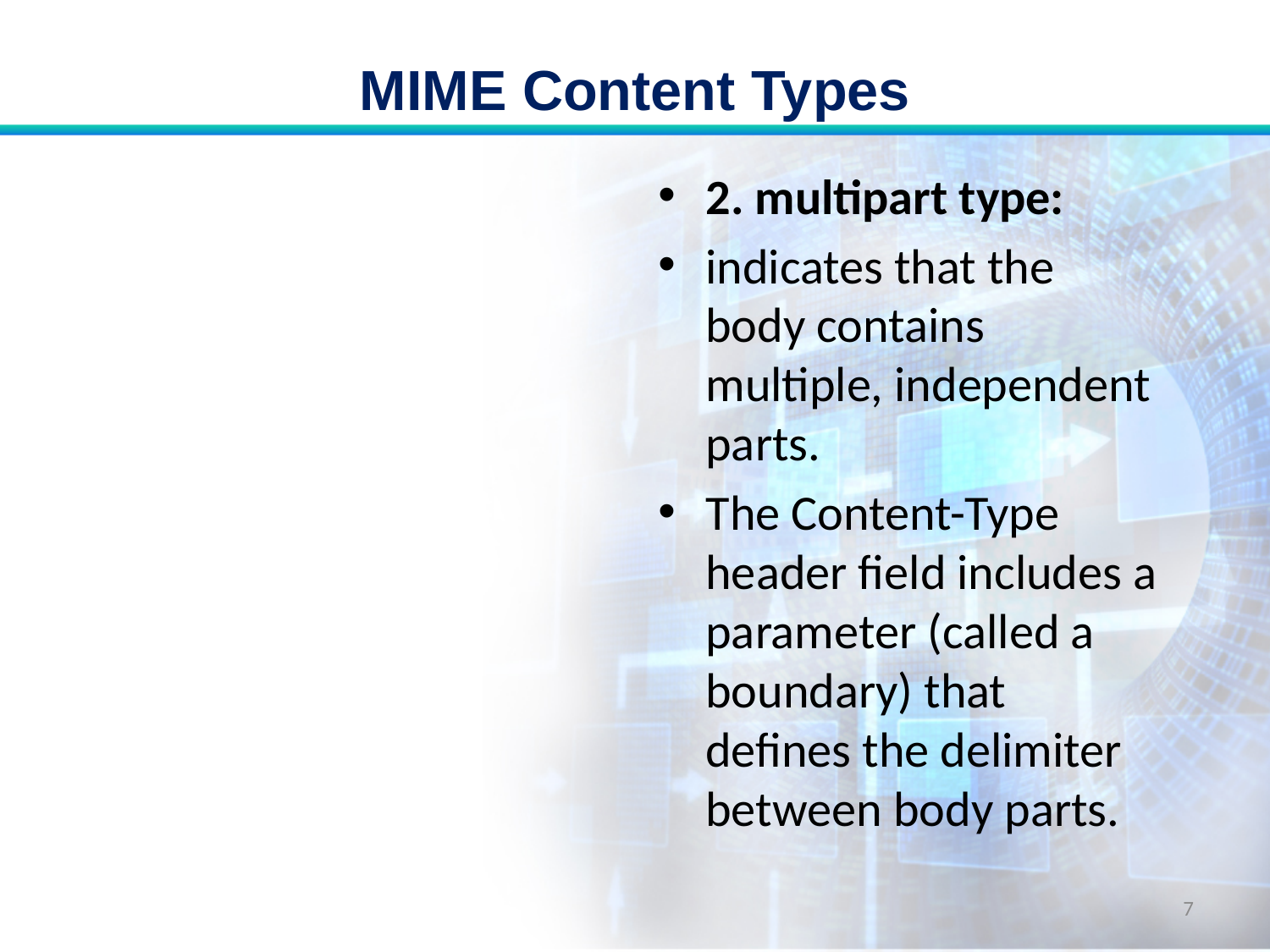

# MIME Content Types
2. multipart type:
indicates that the body contains multiple, independent parts.
The Content-Type header field includes a parameter (called a boundary) that defines the delimiter between body parts.
7